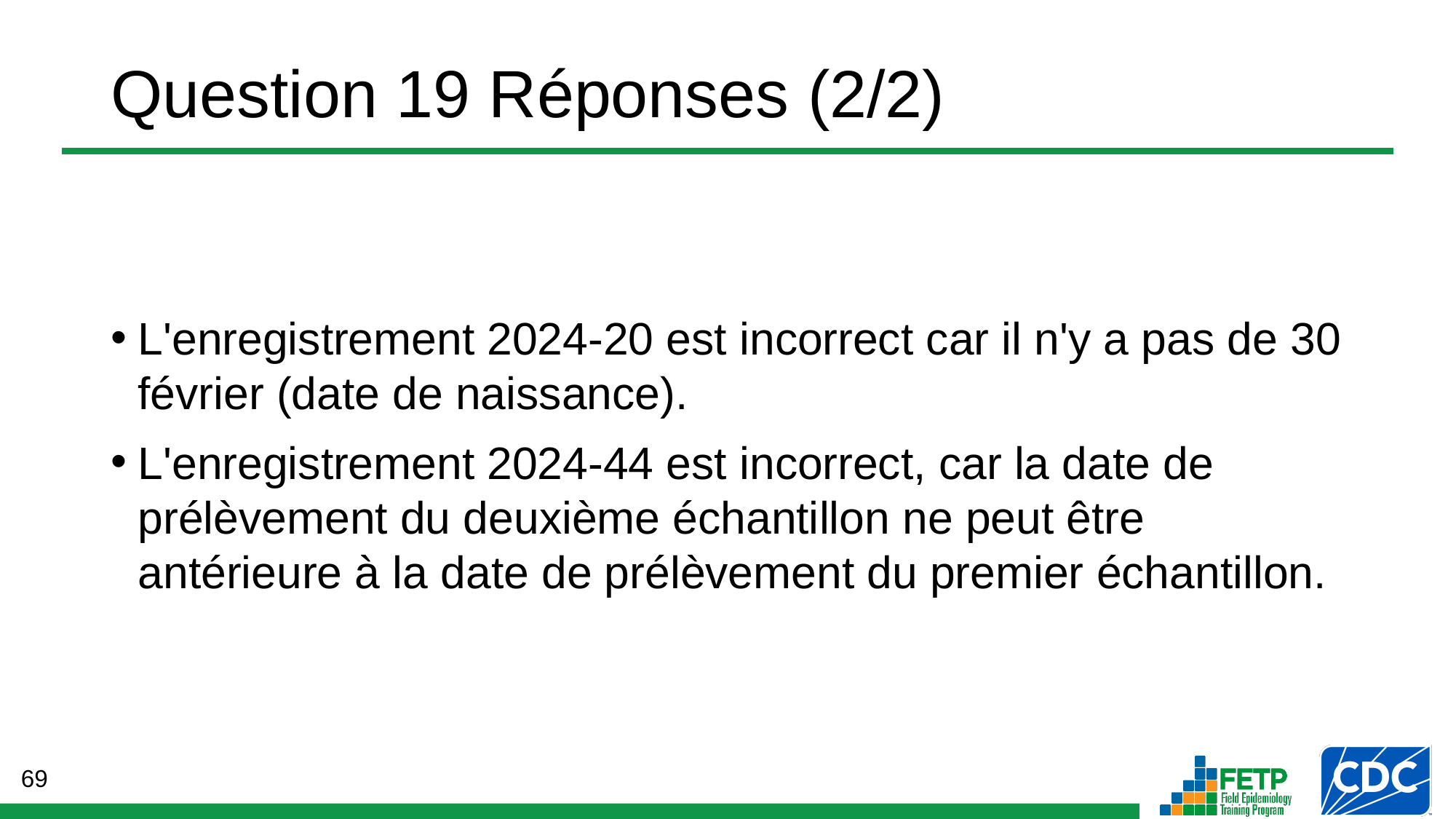

# Question 19 Réponses (2/2)
L'enregistrement 2024-20 est incorrect car il n'y a pas de 30 février (date de naissance).
L'enregistrement 2024-44 est incorrect, car la date de prélèvement du deuxième échantillon ne peut être antérieure à la date de prélèvement du premier échantillon.